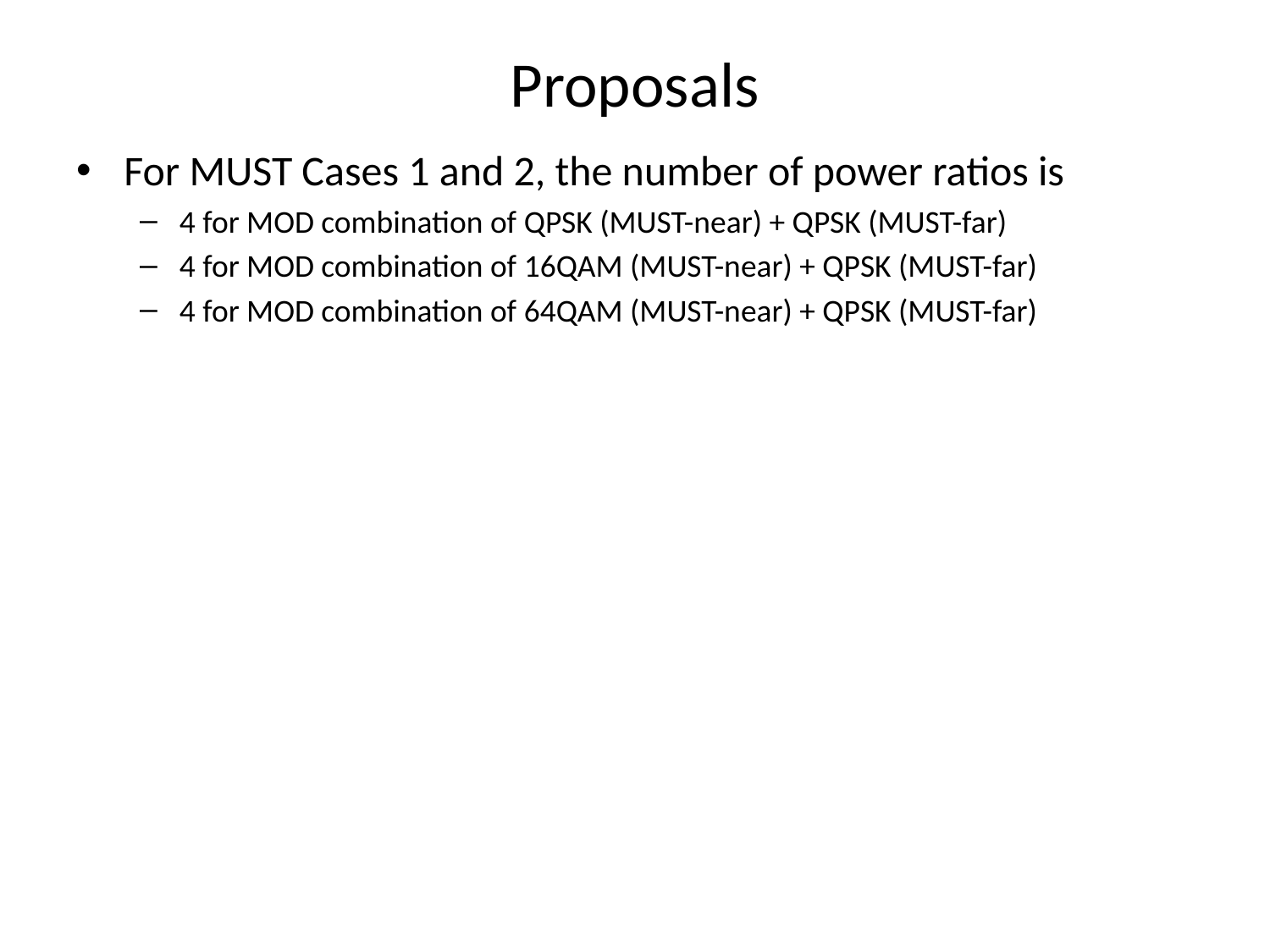

# Proposals
For MUST Cases 1 and 2, the number of power ratios is
4 for MOD combination of QPSK (MUST-near) + QPSK (MUST-far)
4 for MOD combination of 16QAM (MUST-near) + QPSK (MUST-far)
4 for MOD combination of 64QAM (MUST-near) + QPSK (MUST-far)